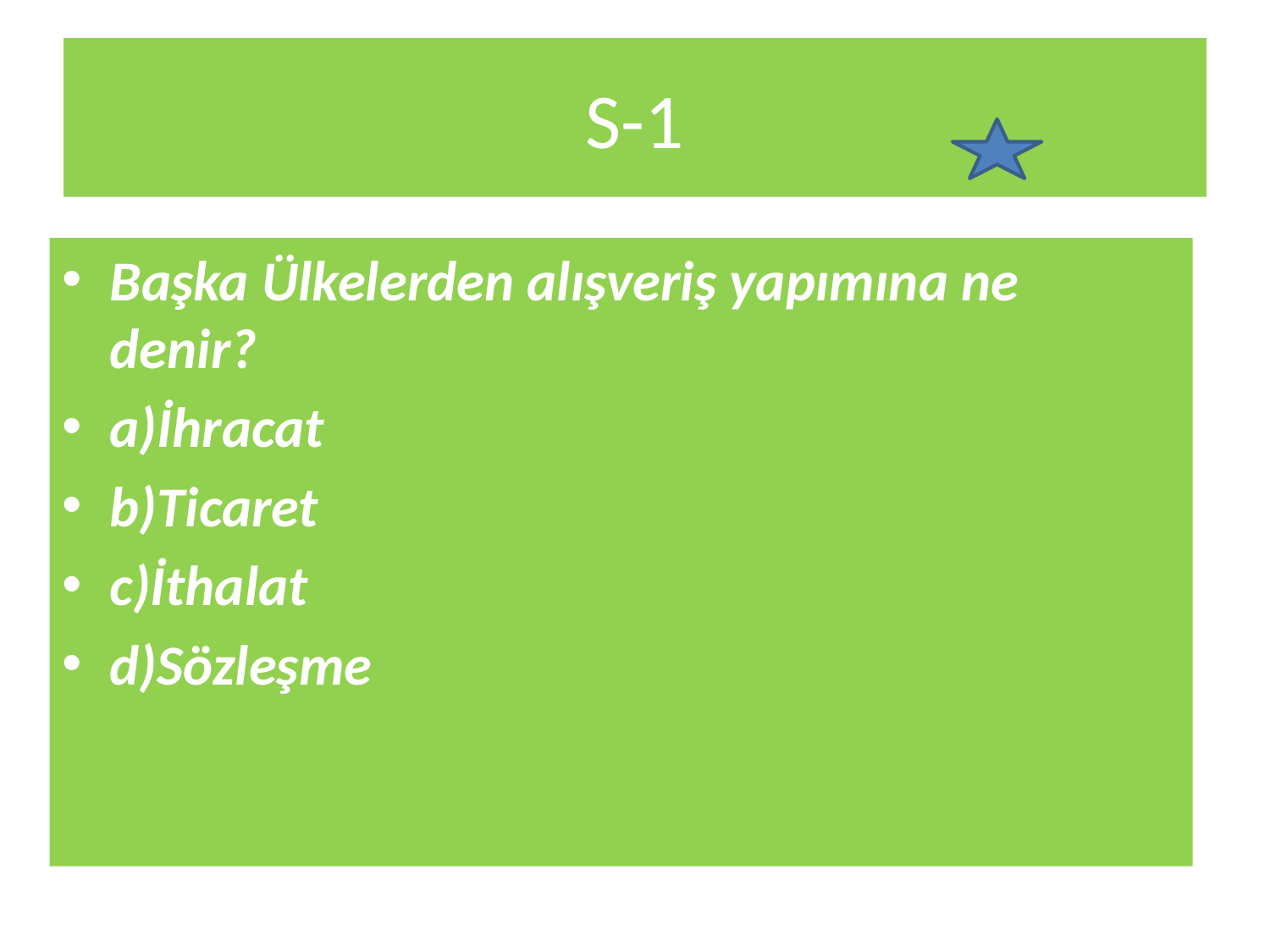

# S-1

Başka Ülkelerden alışveriş yapımına ne denir?
a)İhracat
b)Ticaret
c)İthalat
d)Sözleşme